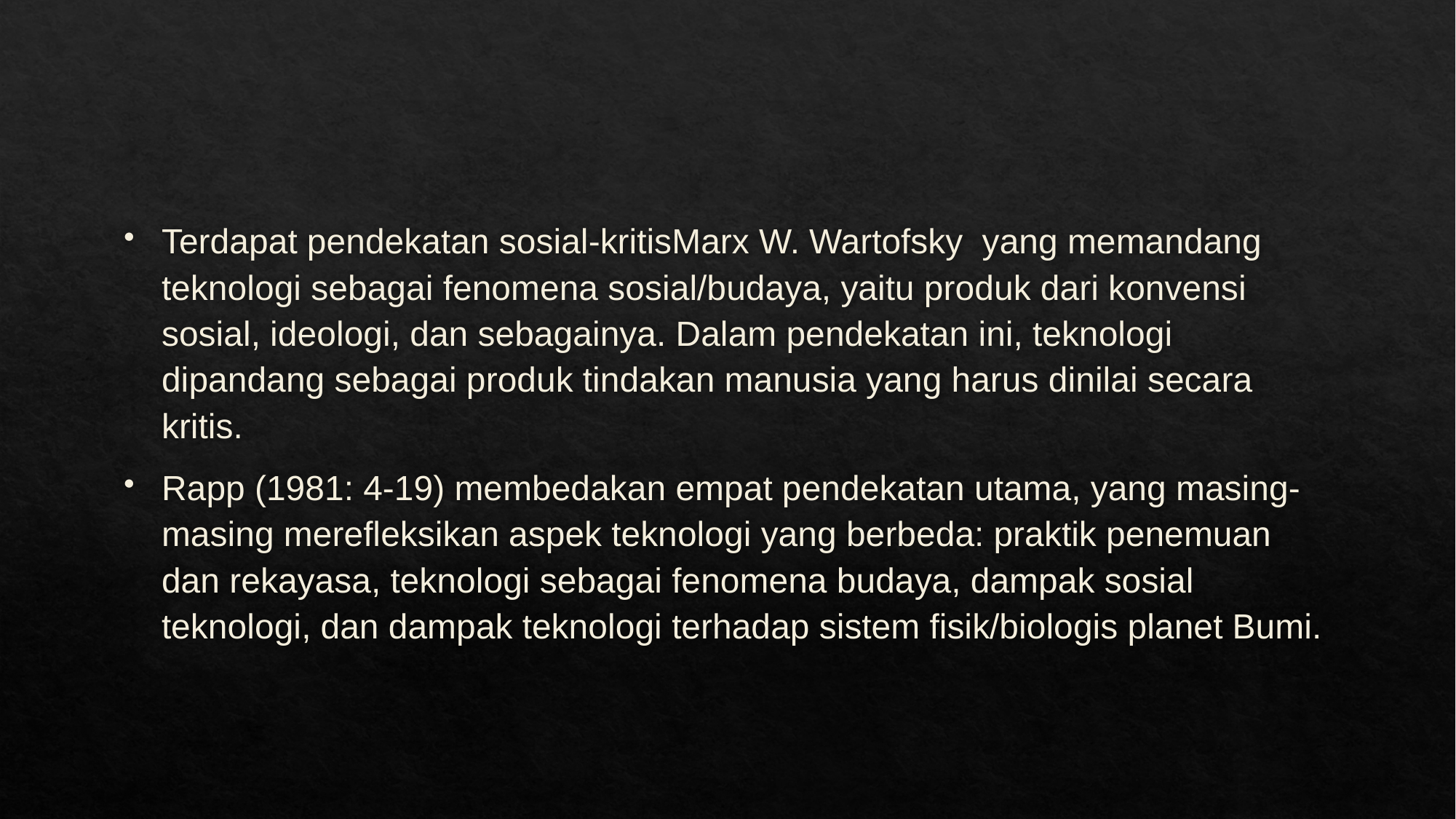

Terdapat pendekatan sosial-kritisMarx W. Wartofsky  yang memandang teknologi sebagai fenomena sosial/budaya, yaitu produk dari konvensi sosial, ideologi, dan sebagainya. Dalam pendekatan ini, teknologi dipandang sebagai produk tindakan manusia yang harus dinilai secara kritis.
Rapp (1981: 4-19) membedakan empat pendekatan utama, yang masing-masing merefleksikan aspek teknologi yang berbeda: praktik penemuan dan rekayasa, teknologi sebagai fenomena budaya, dampak sosial teknologi, dan dampak teknologi terhadap sistem fisik/biologis planet Bumi.